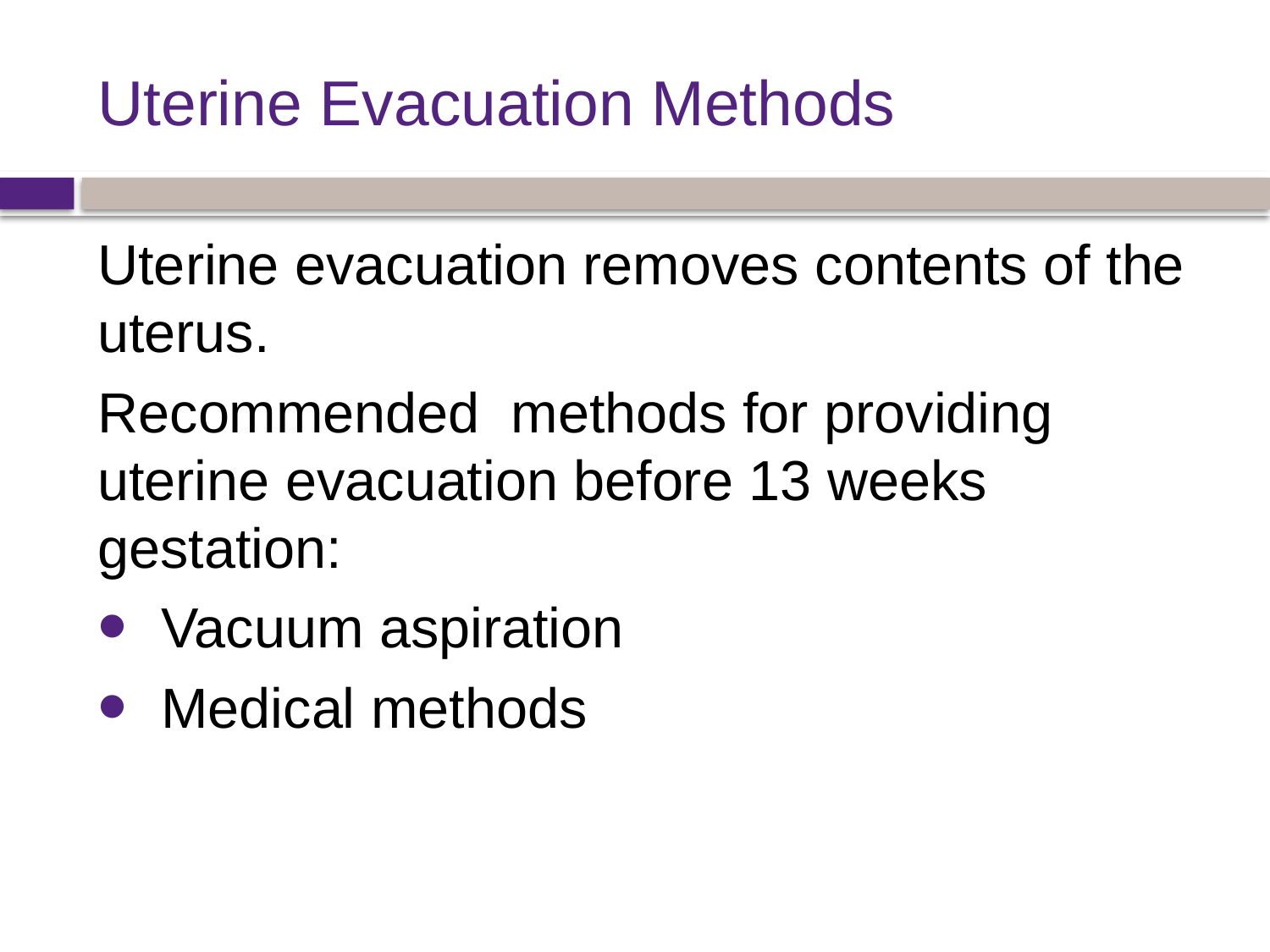

# Uterine Evacuation Methods
Uterine evacuation removes contents of the uterus.
Recommended  methods for providing uterine evacuation before 13 weeks gestation:
Vacuum aspiration
Medical methods